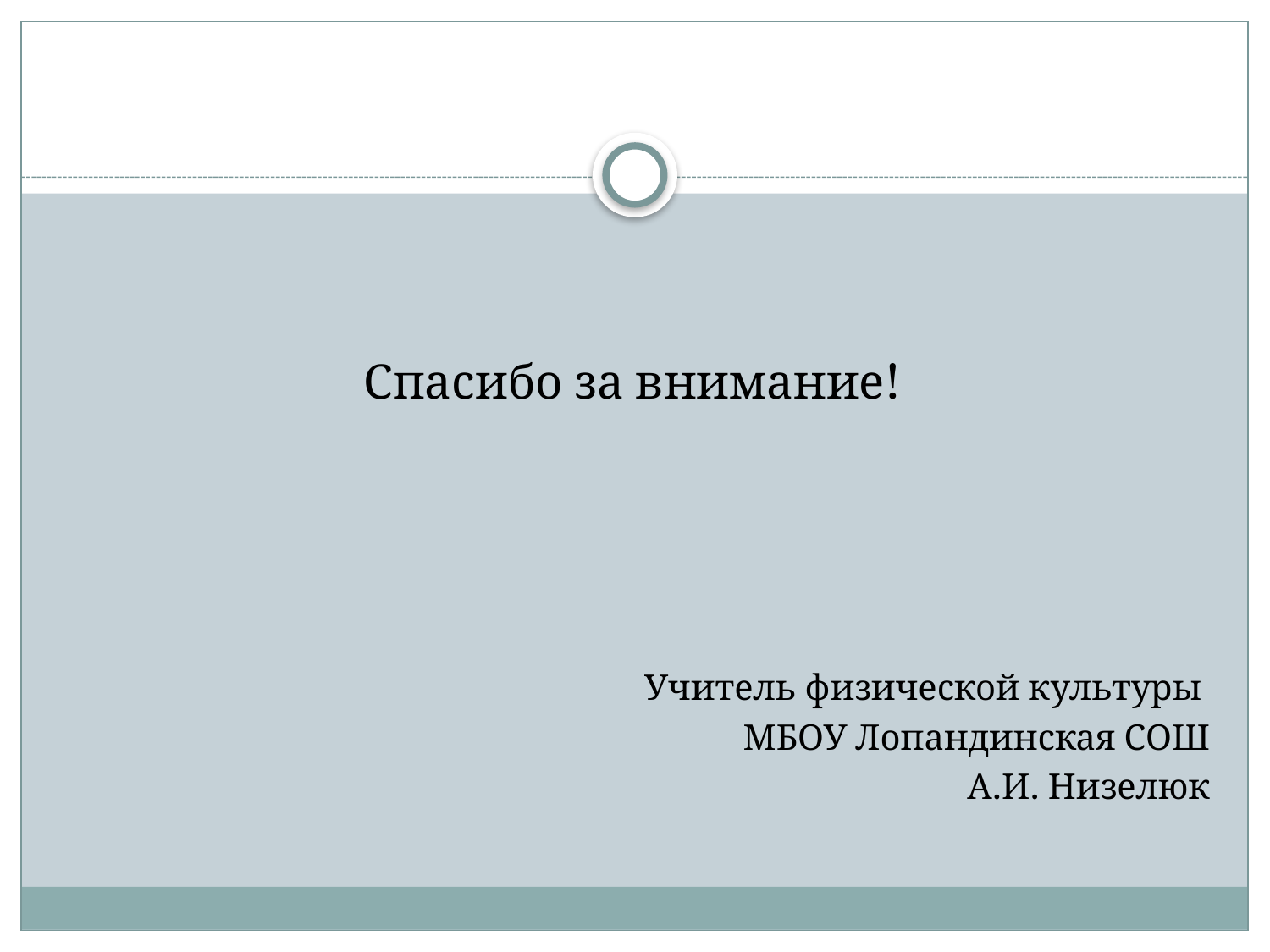

Спасибо за внимание!

Учитель физической культуры
МБОУ Лопандинская СОШ
А.И. Низелюк